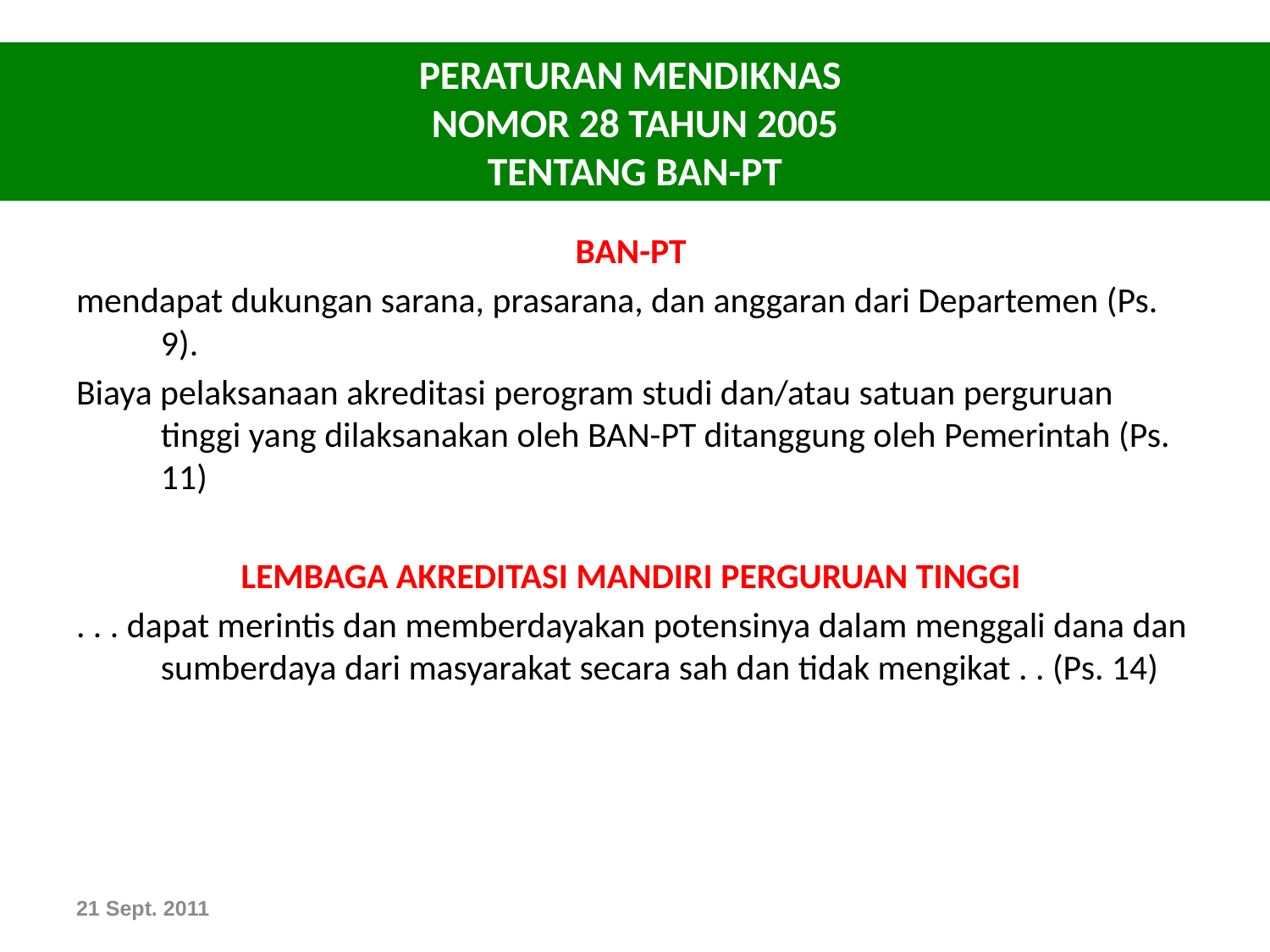

# PERATURAN MENDIKNAS NOMOR 28 TAHUN 2005 TENTANG BAN-PT
BAN-PT
mendapat dukungan sarana, prasarana, dan anggaran dari Departemen (Ps. 9).
Biaya pelaksanaan akreditasi perogram studi dan/atau satuan perguruan tinggi yang dilaksanakan oleh BAN-PT ditanggung oleh Pemerintah (Ps. 11)

LEMBAGA AKREDITASI MANDIRI PERGURUAN TINGGI
. . . dapat merintis dan memberdayakan potensinya dalam menggali dana dan sumberdaya dari masyarakat secara sah dan tidak mengikat . . (Ps. 14)
21 Sept. 2011